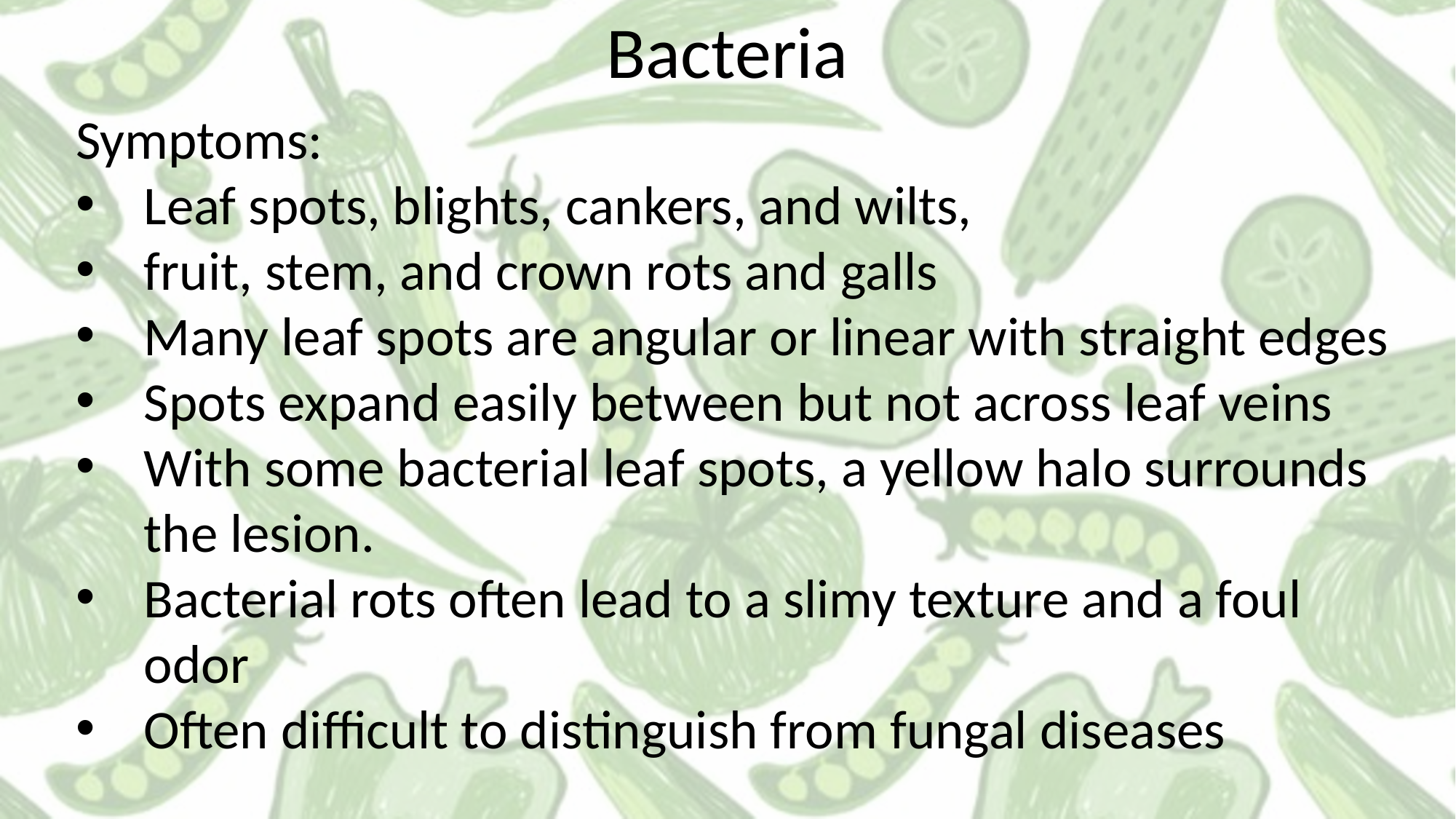

Bacteria
Symptoms:
Leaf spots, blights, cankers, and wilts,
fruit, stem, and crown rots and galls
Many leaf spots are angular or linear with straight edges
Spots expand easily between but not across leaf veins
With some bacterial leaf spots, a yellow halo surrounds the lesion.
Bacterial rots often lead to a slimy texture and a foul odor
Often difficult to distinguish from fungal diseases